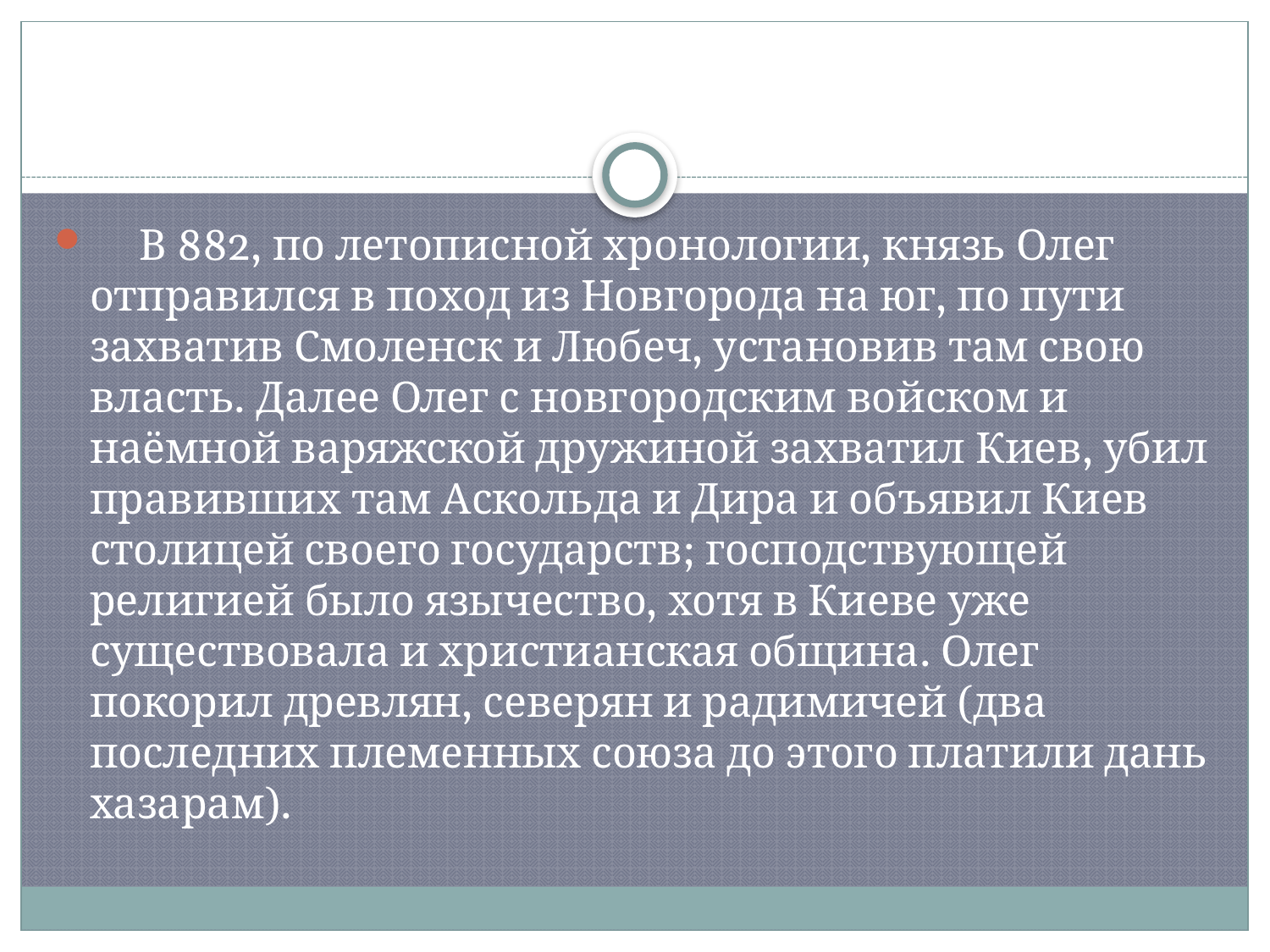

#
     В 882, по летописной хронологии, князь Олег  отправился в поход из Новгорода на юг, по пути захватив Смоленск и Любеч, установив там свою власть. Далее Олег с новгородским войском и наёмной варяжской дружиной захватил Киев, убил правивших там Аскольда и Дира и объявил Киев столицей своего государств; господствующей религией было язычество, хотя в Киеве уже существовала и христианская община. Олег покорил древлян, северян и радимичей (два последних племенных союза до этого платили дань хазарам).